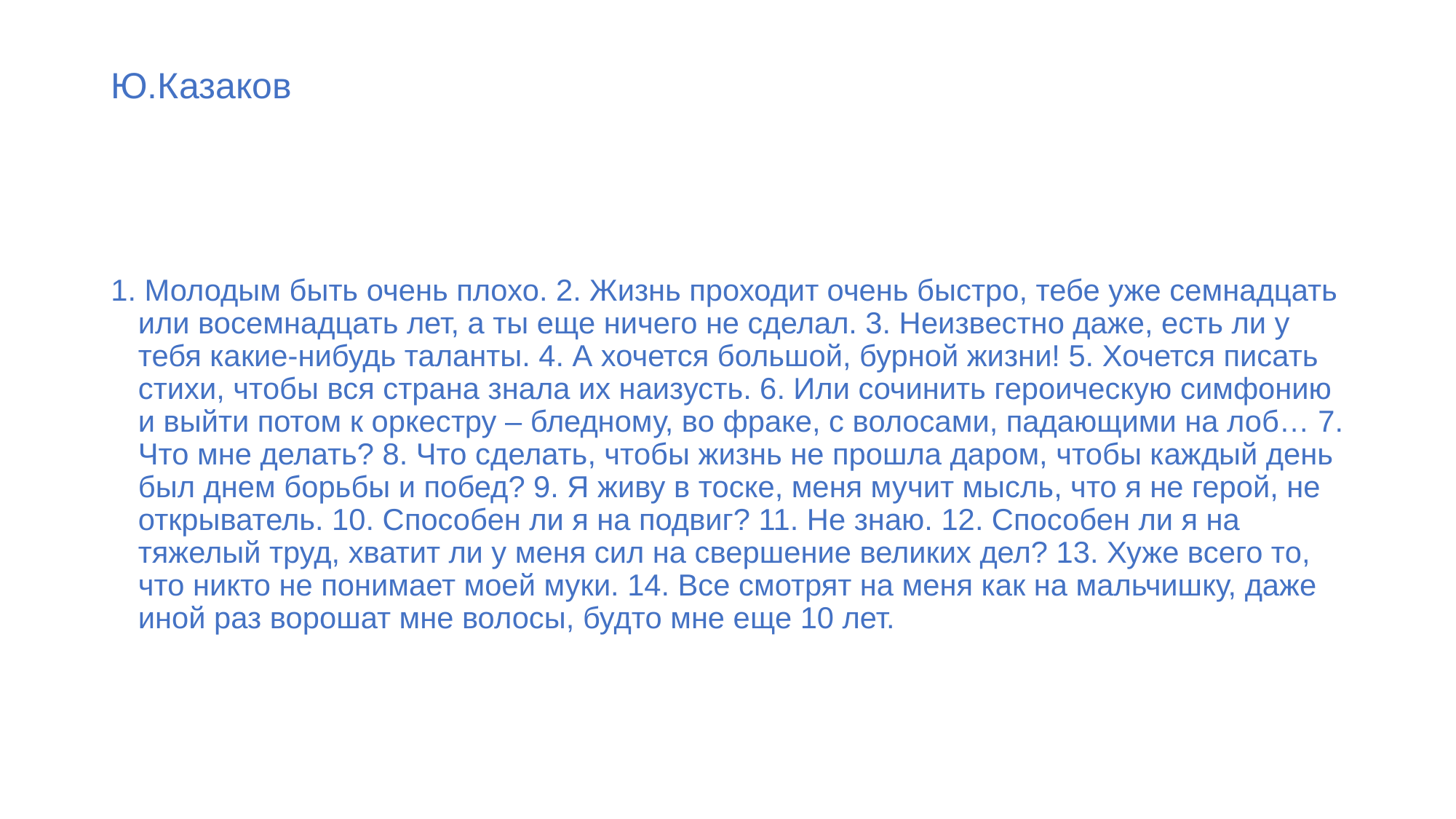

# Ю.Казаков

1. Молодым быть очень плохо. 2. Жизнь проходит очень быстро, тебе уже семнадцать или восемнадцать лет, а ты еще ничего не сделал. 3. Неизвестно даже, есть ли у тебя какие-нибудь таланты. 4. А хочется большой, бурной жизни! 5. Хочется писать стихи, чтобы вся страна знала их наизусть. 6. Или сочинить героическую симфонию и выйти потом к оркестру – бледному, во фраке, с волосами, падающими на лоб… 7. Что мне делать? 8. Что сделать, чтобы жизнь не прошла даром, чтобы каждый день был днем борьбы и побед? 9. Я живу в тоске, меня мучит мысль, что я не герой, не открыватель. 10. Способен ли я на подвиг? 11. Не знаю. 12. Способен ли я на тяжелый труд, хватит ли у меня сил на свершение великих дел? 13. Хуже всего то, что никто не понимает моей муки. 14. Все смотрят на меня как на мальчишку, даже иной раз ворошат мне волосы, будто мне еще 10 лет.